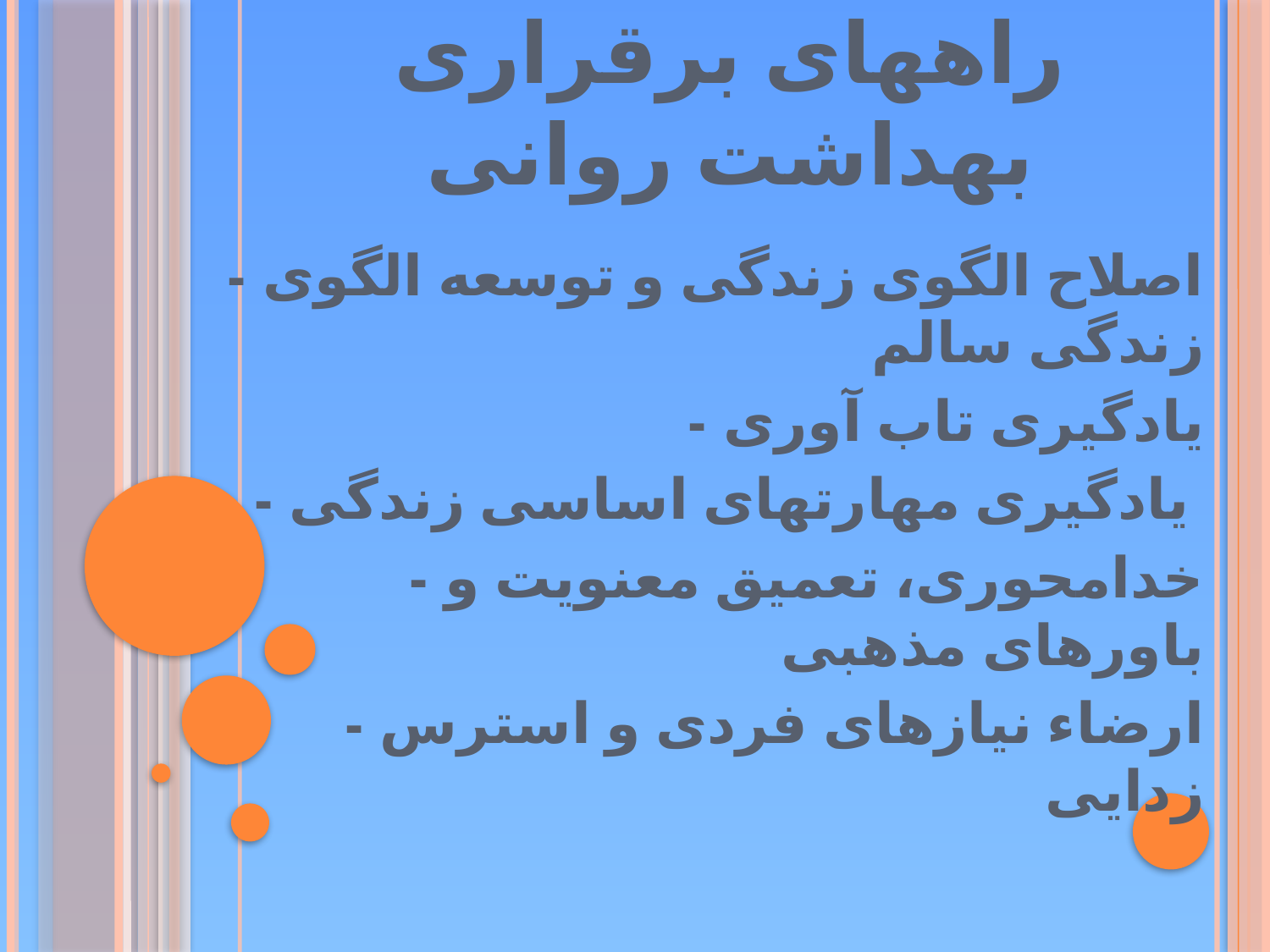

# راههای برقراری بهداشت روانی
- اصلاح الگوی زندگی و توسعه الگوی زندگی سالم
- یادگیری تاب آوری
- یادگیری مهارتهای اساسی زندگی
- خدامحوری، تعمیق معنویت و باورهای مذهبی
- ارضاء نیازهای فردی و استرس زدایی